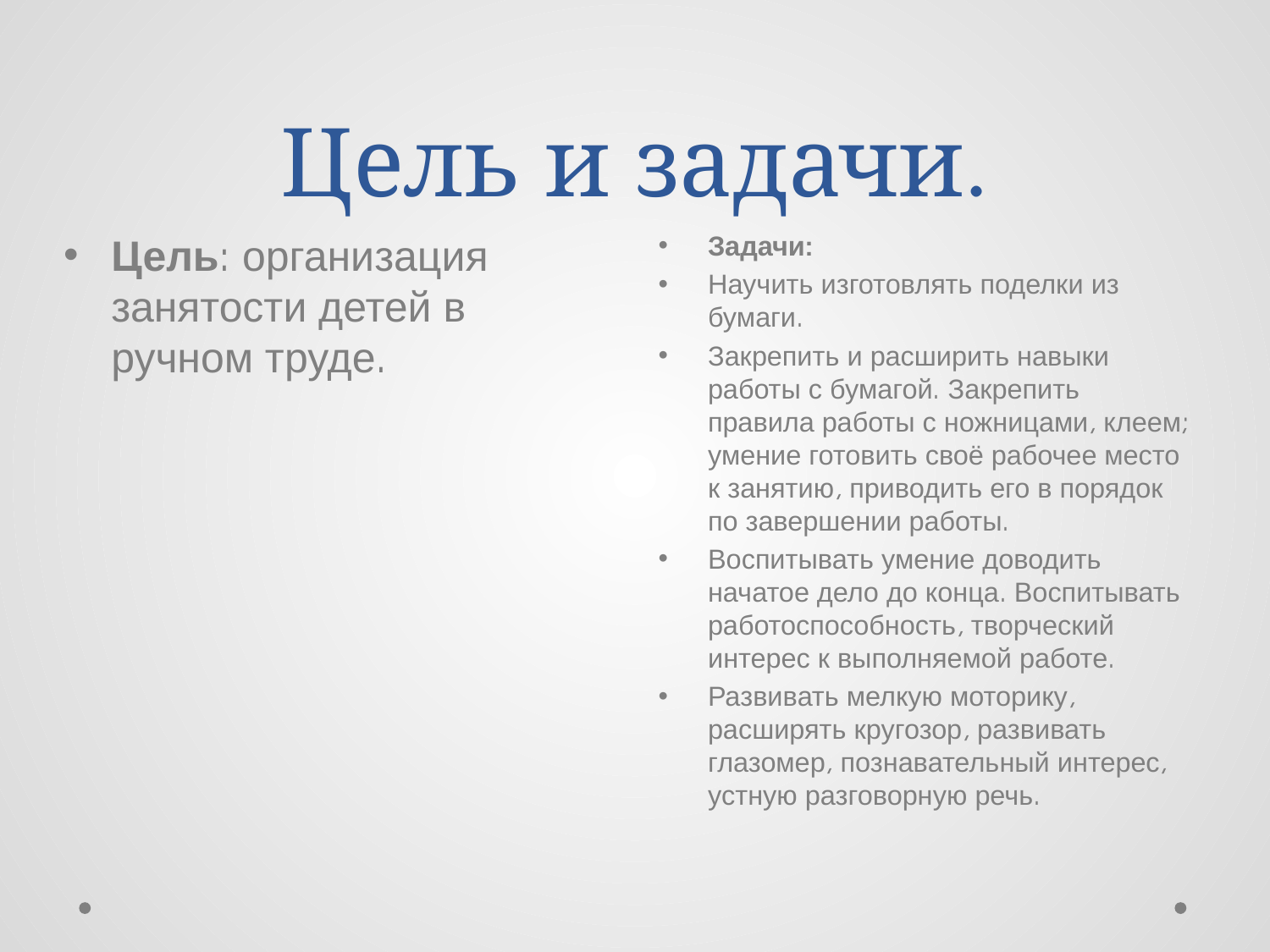

# Цель и задачи.
Цель: организация занятости детей в ручном труде.

Задачи:
Научить изготовлять поделки из бумаги.
Закрепить и расширить навыки работы с бумагой. Закрепить правила работы с ножницами, клеем; умение готовить своё рабочее место к занятию, приводить его в порядок по завершении работы.
Воспитывать умение доводить начатое дело до конца. Воспитывать работоспособность, творческий интерес к выполняемой работе.
Развивать мелкую моторику, расширять кругозор, развивать глазомер, познавательный интерес, устную разговорную речь.